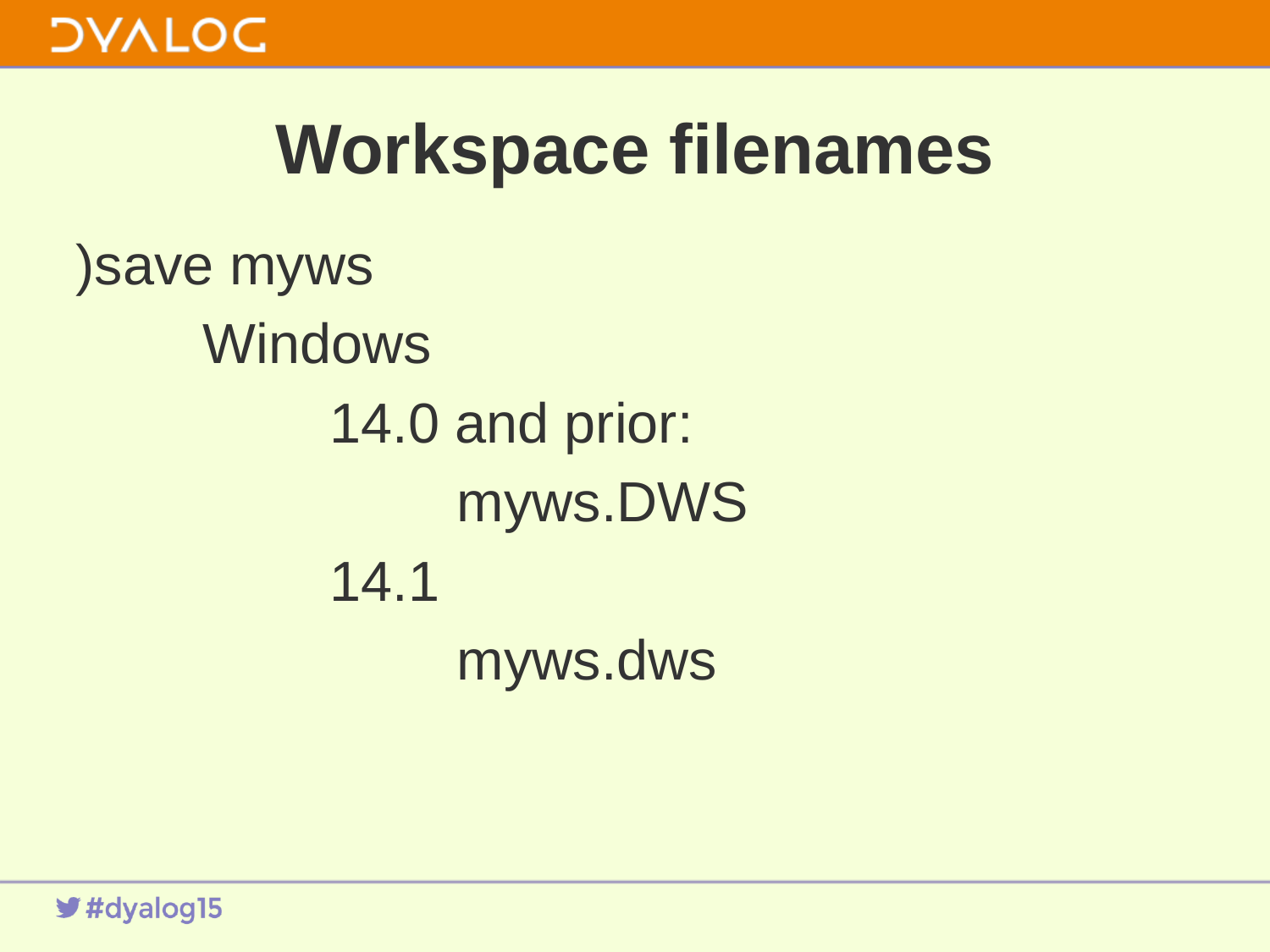

# Workspace filenames
)save myws
	Windows
		14.0 and prior:
			myws.DWS
		14.1
			myws.dws